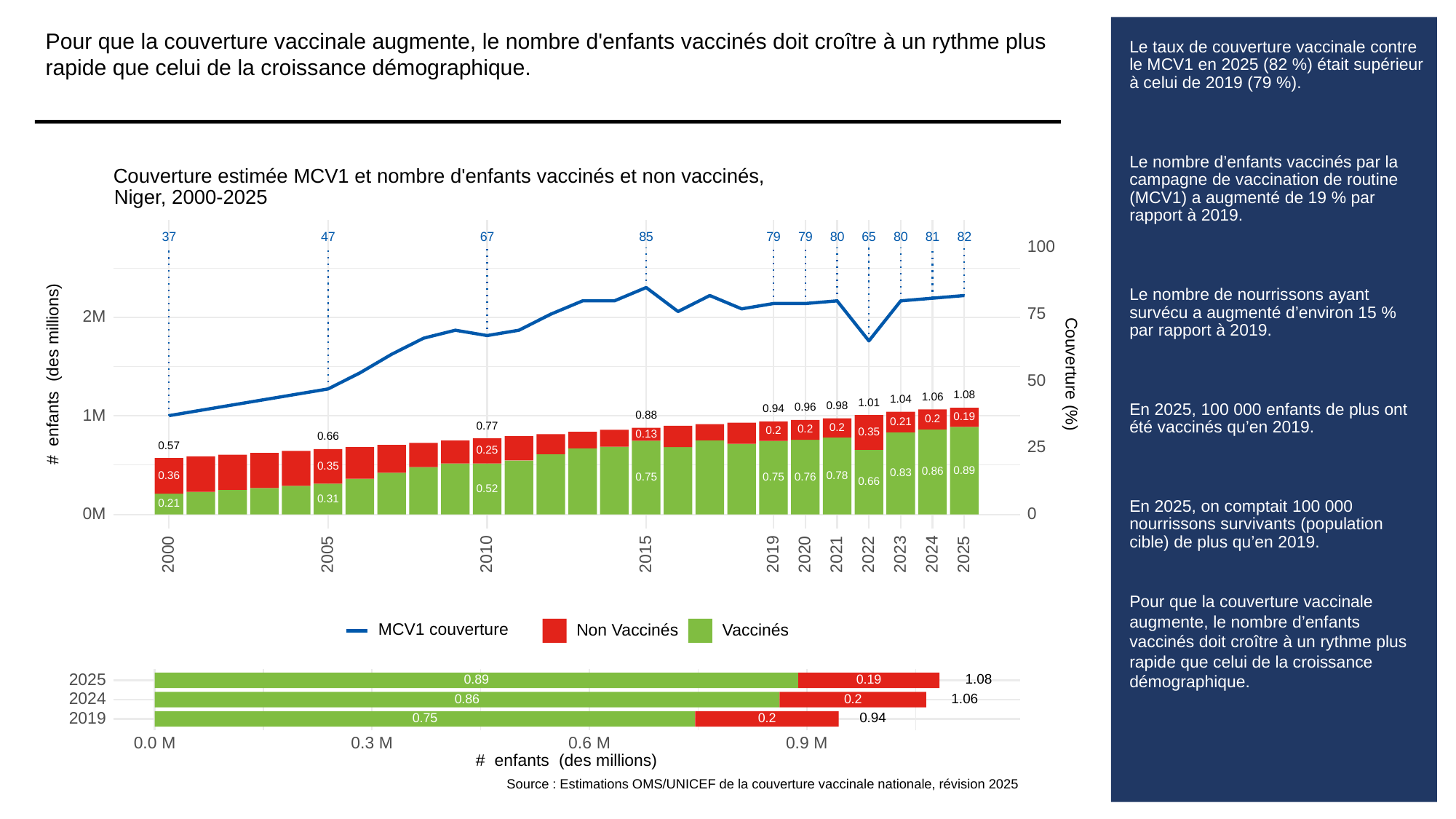

Pour que la couverture vaccinale augmente, le nombre d'enfants vaccinés doit croître à un rythme plus rapide que celui de la croissance démographique.
# Le taux de couverture vaccinale contre le MCV1 en 2025 (82 %) était supérieur à celui de 2019 (79 %).

Le nombre d’enfants vaccinés par la campagne de vaccination de routine (MCV1) a augmenté de 19 % par rapport à 2019.

Le nombre de nourrissons ayant survécu a augmenté d’environ 15 % par rapport à 2019.

En 2025, 100 000 enfants de plus ont été vaccinés qu’en 2019.

En 2025, on comptait 100 000 nourrissons survivants (population cible) de plus qu’en 2019.

Pour que la couverture vaccinale augmente, le nombre d’enfants vaccinés doit croître à un rythme plus rapide que celui de la croissance démographique.

Couverture estimée MCV1 et nombre d'enfants vaccinés et non vaccinés,
Niger, 2000-2025

37
67
85
79
79
80
65
80
81
82
47
100

75
2M

#  enfants  (des millions)
Couverture (%)

50
1.08
1.06
1.04
1.01
0.98
0.96
0.94

1M
0.88

0.19

0.2

0.21

0.77

0.2

0.2

0.2

0.35

0.13

0.66

25
0.57

0.25

0.35

0.89

0.86
0.83
0.36
0.78

0.76
0.75
0.75
0.66

0.52

0.31
0.21
0M
0

2023
2000
2005
2010
2015
2019
2020
2021
2022
2024
2025

MCV1 couverture
Non Vaccinés
Vaccinés

2025
1.08
0.89
0.19

2024
1.06
0.86
0.2

2019
0.94
0.75
0.2

0.3 M
0.0 M
0.6 M
0.9 M
#  enfants  (des millions)
Source : Estimations OMS/UNICEF de la couverture vaccinale nationale, révision 2025